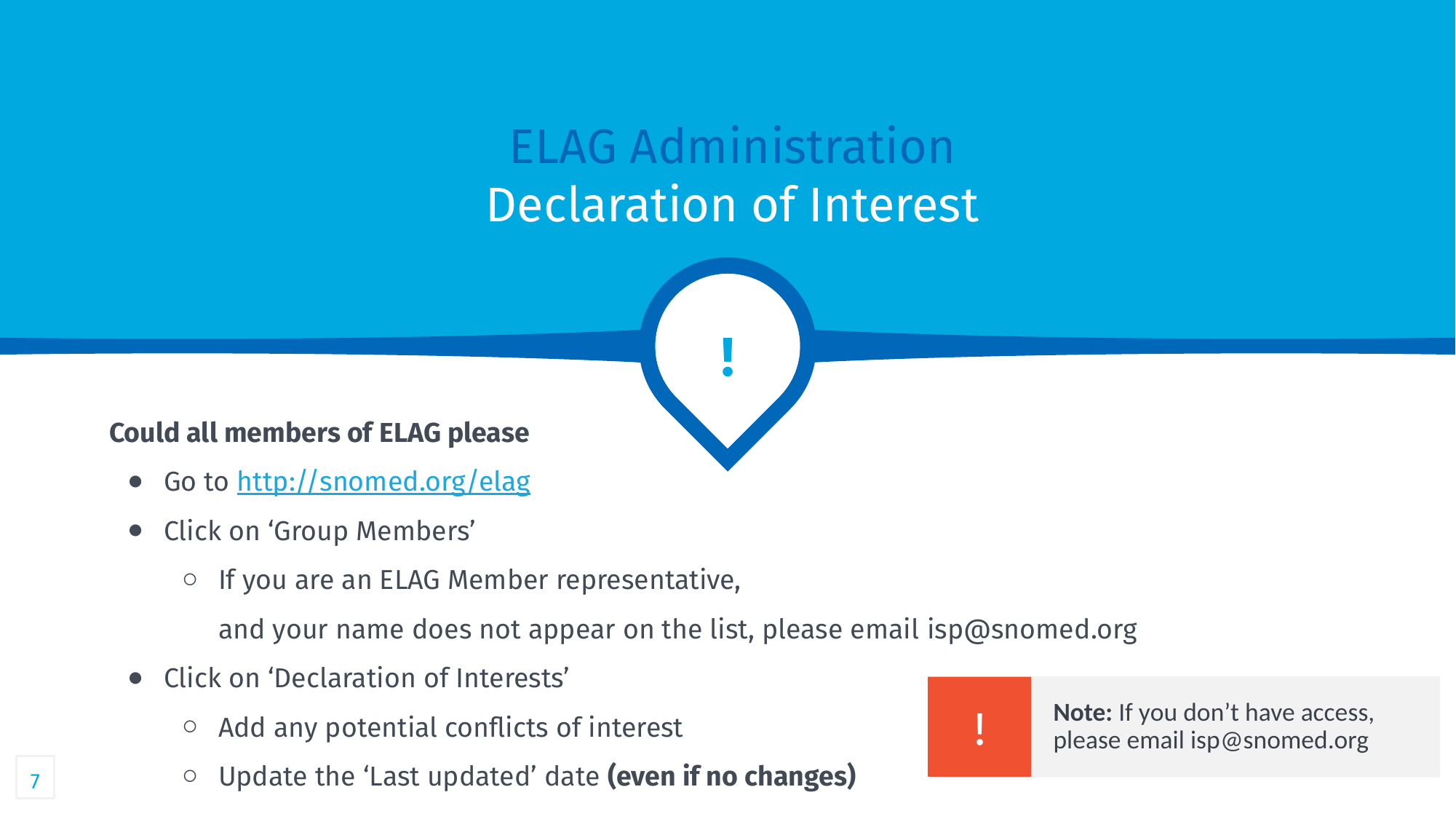

ELAG Administration
Declaration of Interest

!
Could all members of ELAG please
Go to http://snomed.org/elag
Click on ‘Group Members’
If you are an ELAG Member representative,
and your name does not appear on the list, please email isp@snomed.org
Click on ‘Declaration of Interests’
Add any potential conflicts of interest
Update the ‘Last updated’ date (even if no changes)

!
Note: If you don’t have access, please email isp@snomed.org